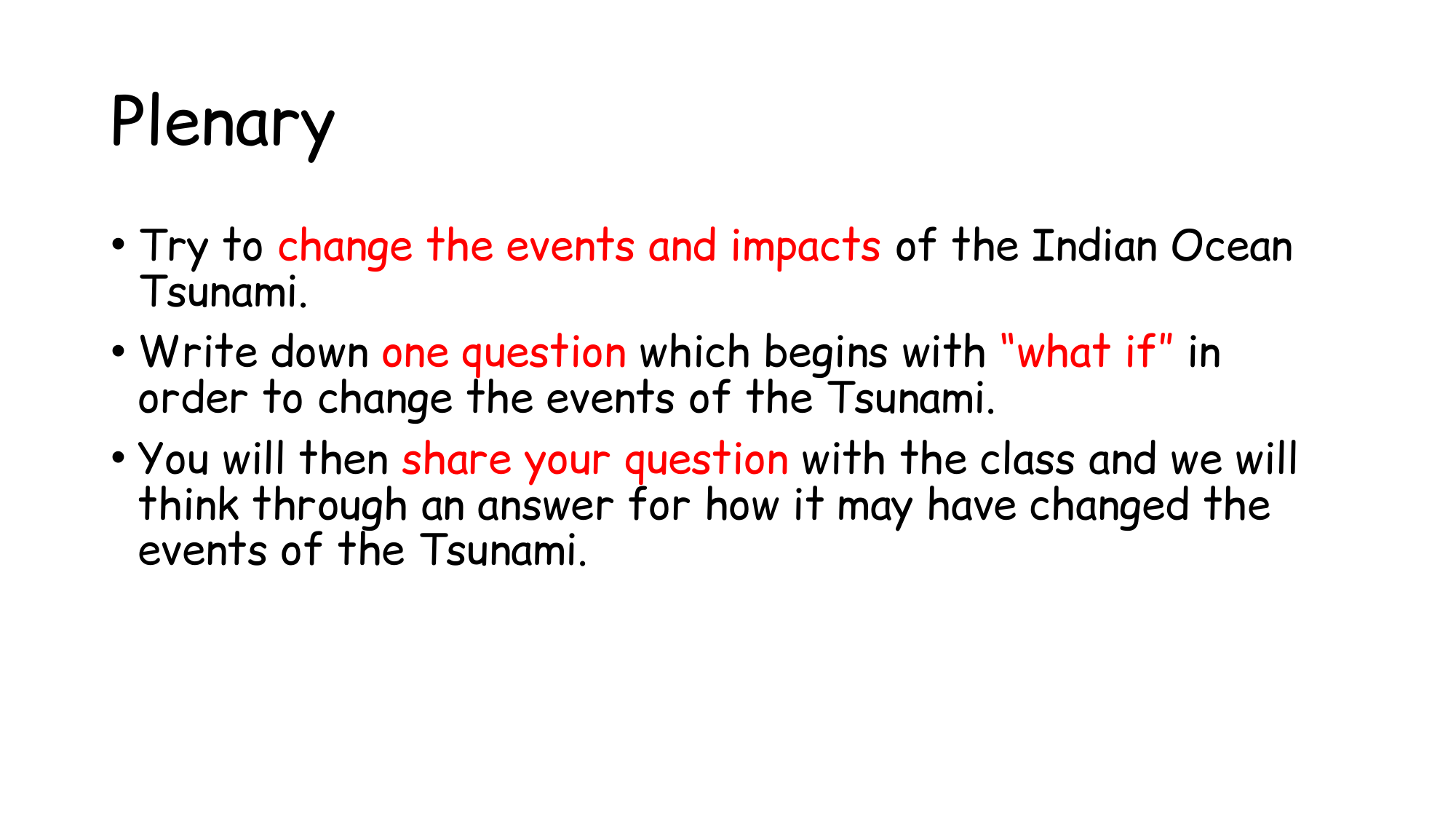

# Plenary
Try to change the events and impacts of the Indian Ocean Tsunami.
Write down one question which begins with “what if” in order to change the events of the Tsunami.
You will then share your question with the class and we will think through an answer for how it may have changed the events of the Tsunami.